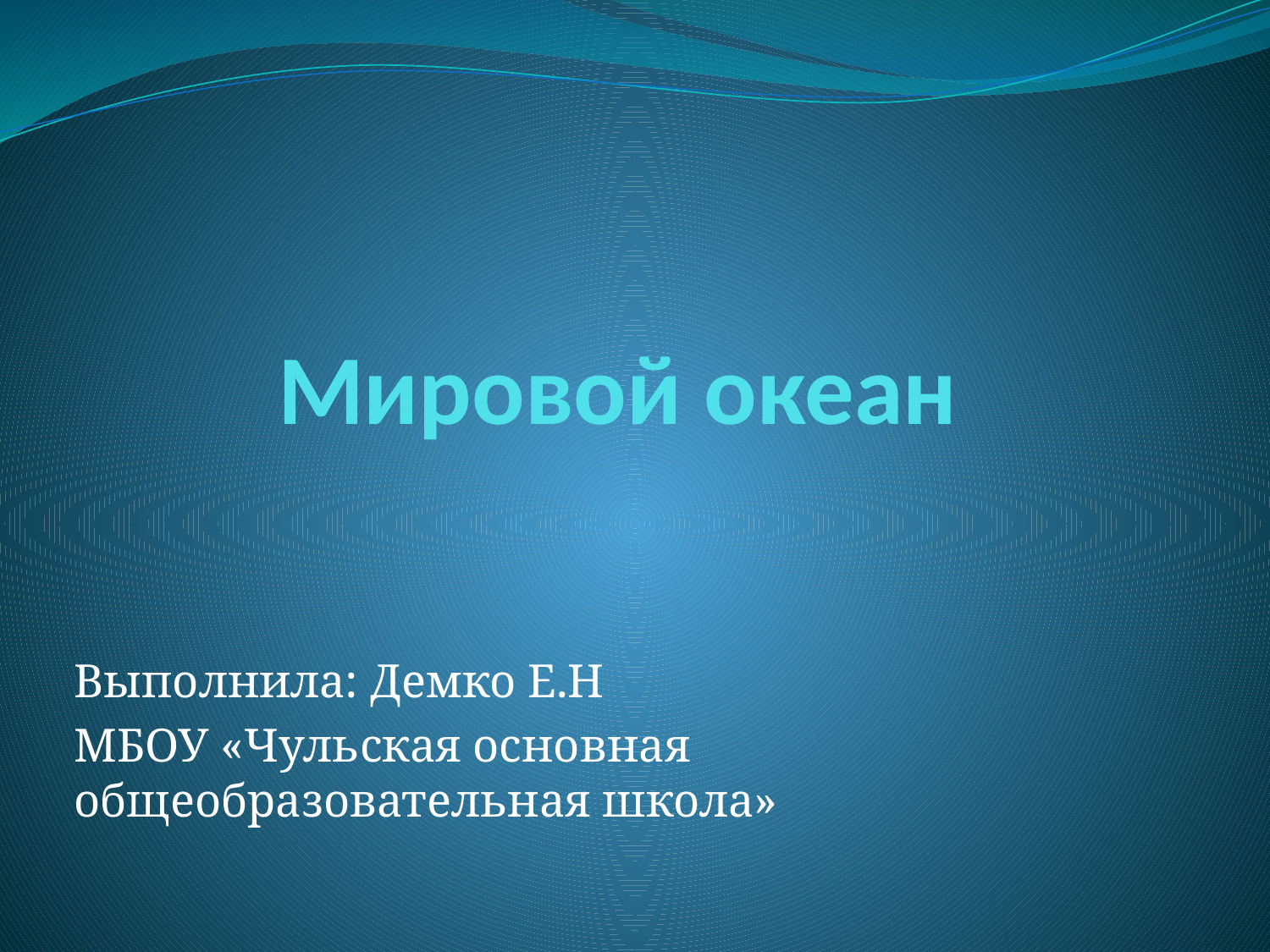

# Мировой океан
Выполнила: Демко Е.Н
МБОУ «Чульская основная общеобразовательная школа»